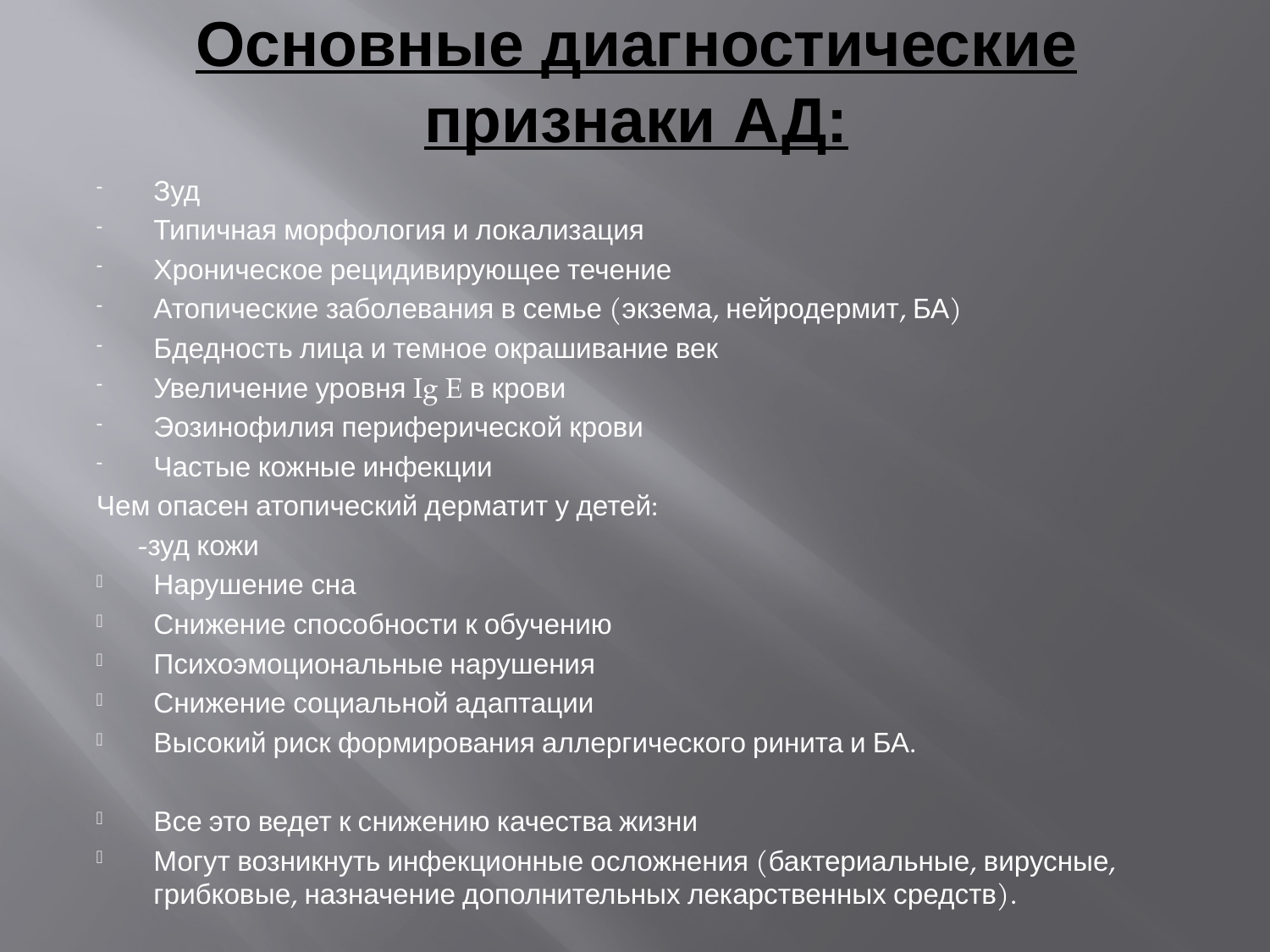

# Основные диагностические признаки АД:
Зуд
Типичная морфология и локализация
Хроническое рецидивирующее течение
Атопические заболевания в семье (экзема, нейродермит, БА)
Бдедность лица и темное окрашивание век
Увеличение уровня Ig E в крови
Эозинофилия периферической крови
Частые кожные инфекции
Чем опасен атопический дерматит у детей:
      -зуд кожи
Нарушение сна
Снижение способности к обучению
Психоэмоциональные нарушения
Снижение социальной адаптации
Высокий риск формирования аллергического ринита и БА.

Все это ведет к снижению качества жизни
Могут возникнуть инфекционные осложнения (бактериальные, вирусные, грибковые, назначение дополнительных лекарственных средств).